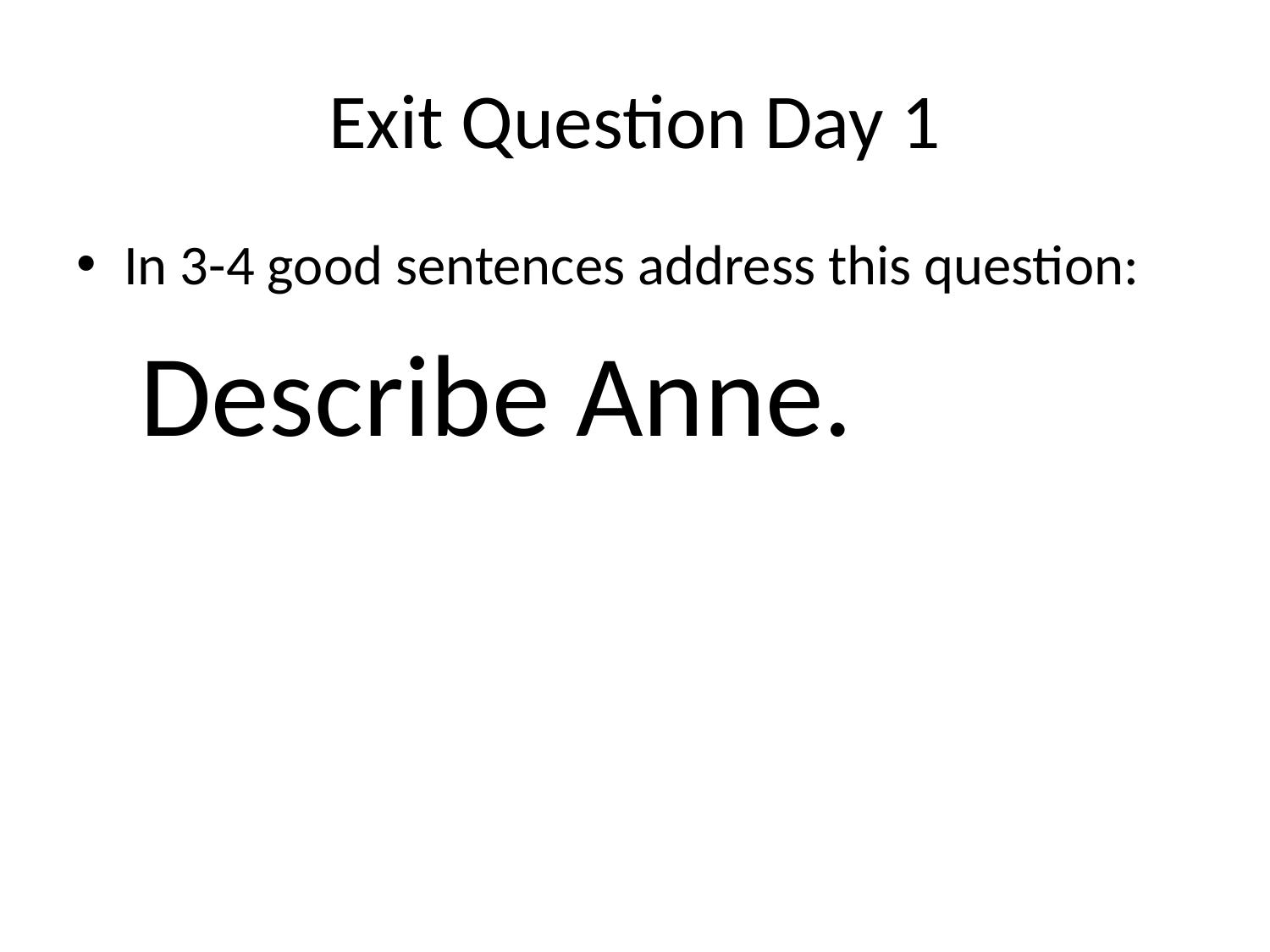

# Exit Question Day 1
In 3-4 good sentences address this question:
     Describe Anne.